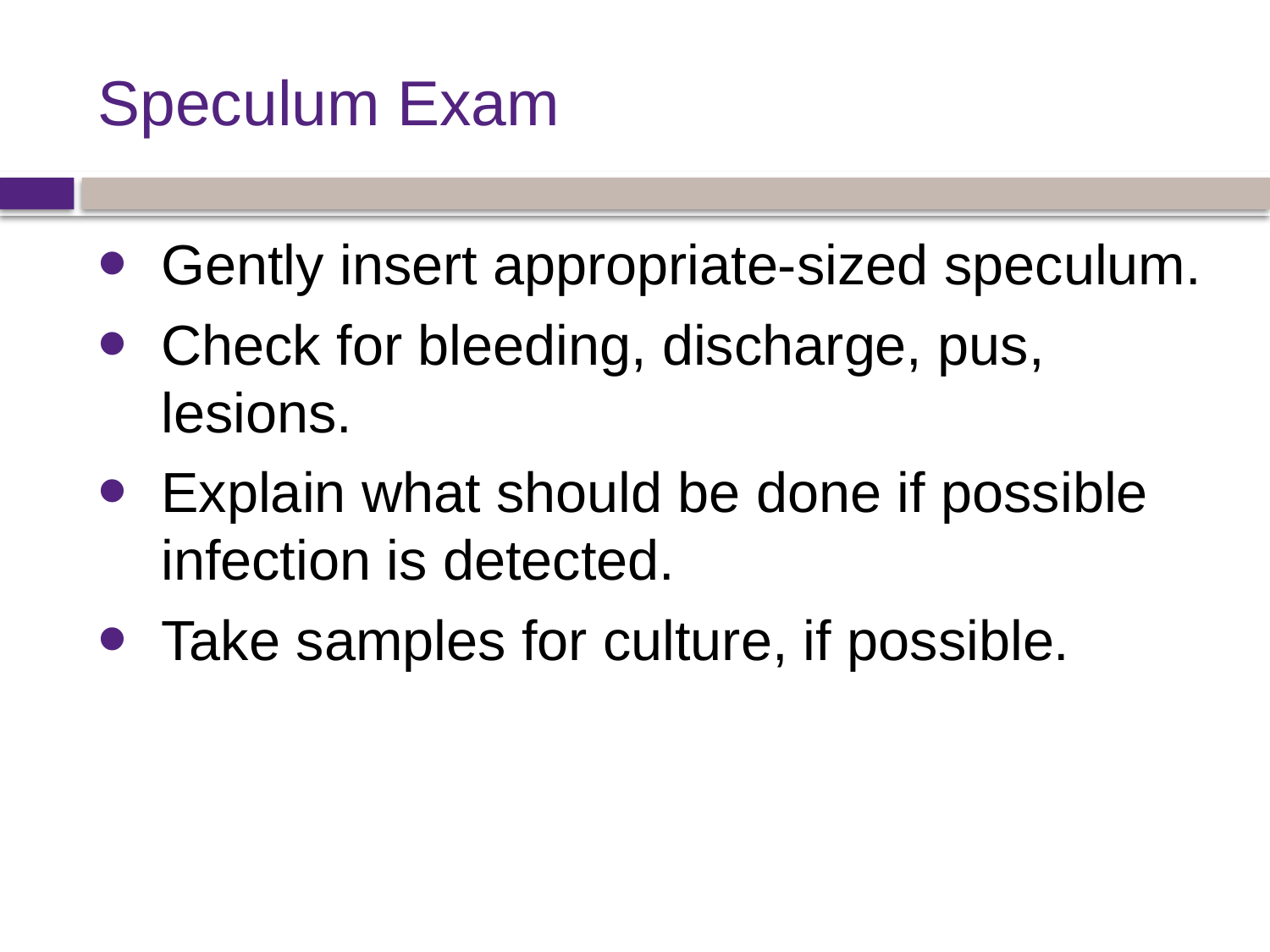

# Speculum Exam
Gently insert appropriate-sized speculum.
Check for bleeding, discharge, pus, lesions.
Explain what should be done if possible infection is detected.
Take samples for culture, if possible.